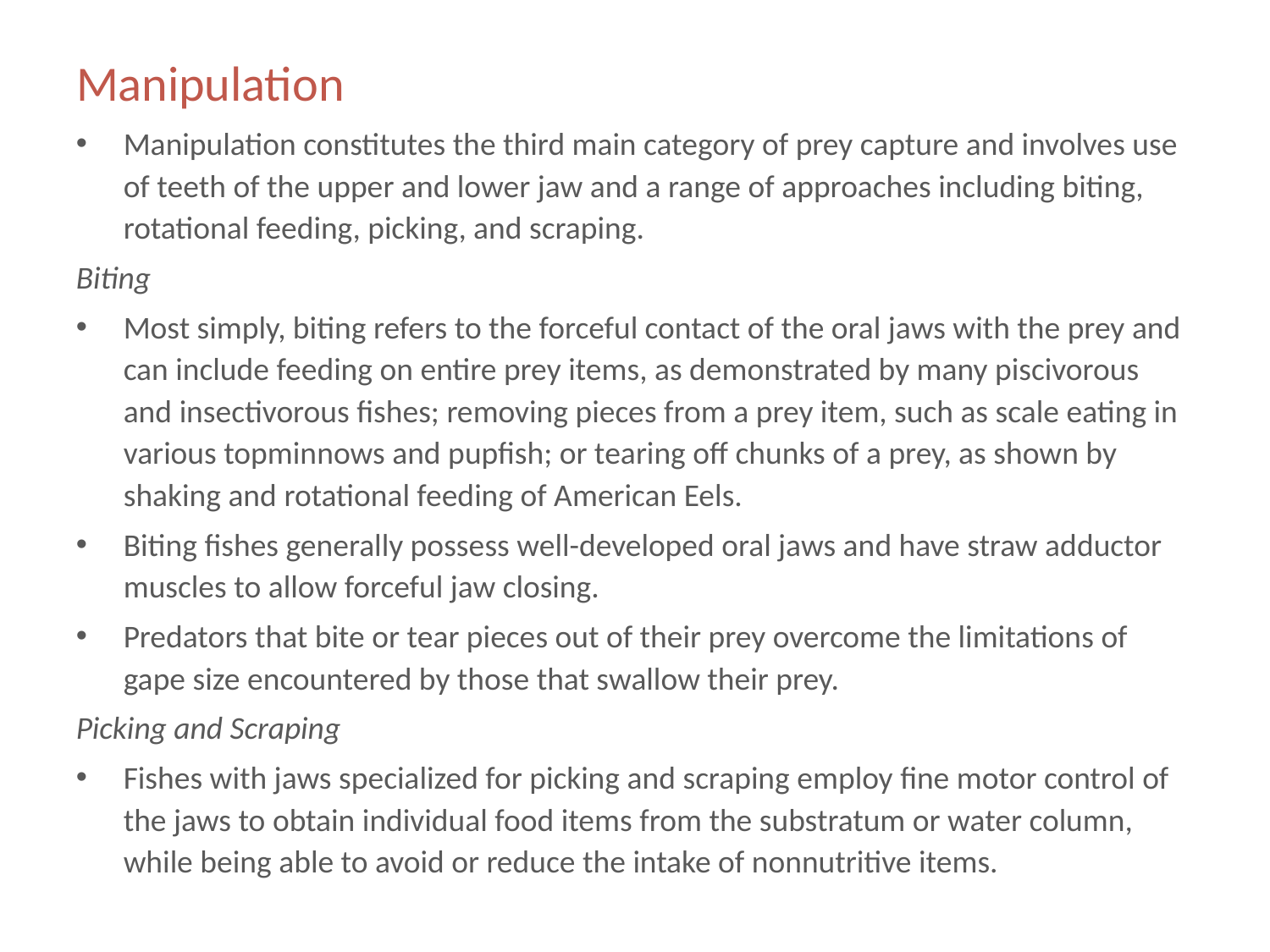

# Manipulation
Manipulation constitutes the third main category of prey capture and involves use of teeth of the upper and lower jaw and a range of approaches including biting, rotational feeding, picking, and scraping.
Biting
Most simply, biting refers to the forceful contact of the oral jaws with the prey and can include feeding on entire prey items, as demonstrated by many piscivorous and insectivorous fishes; removing pieces from a prey item, such as scale eating in various topminnows and pupfish; or tearing off chunks of a prey, as shown by shaking and rotational feeding of American Eels.
Biting fishes generally possess well-developed oral jaws and have straw adductor muscles to allow forceful jaw closing.
Predators that bite or tear pieces out of their prey overcome the limitations of gape size encountered by those that swallow their prey.
Picking and Scraping
Fishes with jaws specialized for picking and scraping employ fine motor control of the jaws to obtain individual food items from the substratum or water column, while being able to avoid or reduce the intake of nonnutritive items.